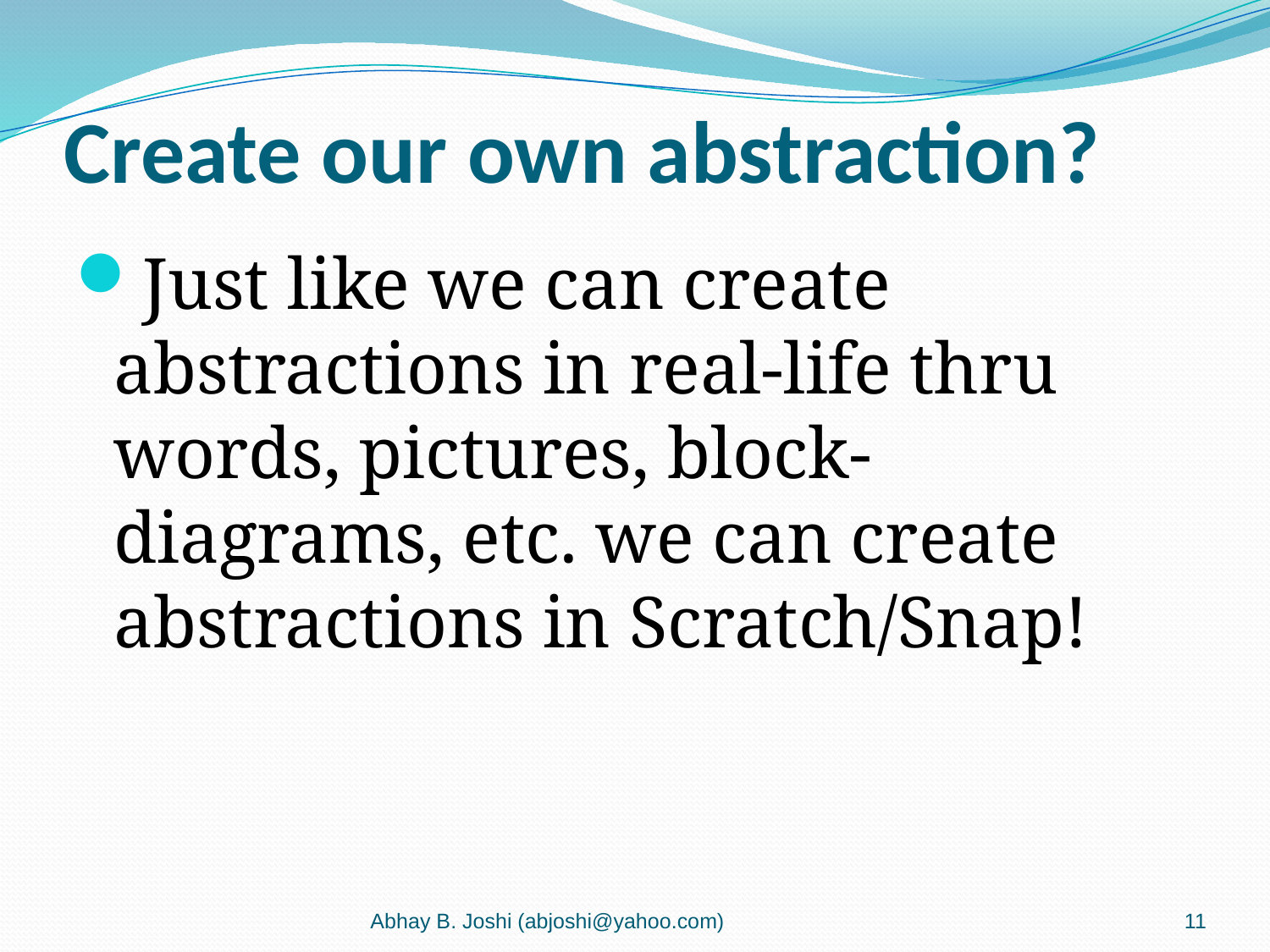

# Create our own abstraction?
Just like we can create abstractions in real-life thru words, pictures, block-diagrams, etc. we can create abstractions in Scratch/Snap!
Abhay B. Joshi (abjoshi@yahoo.com)
11